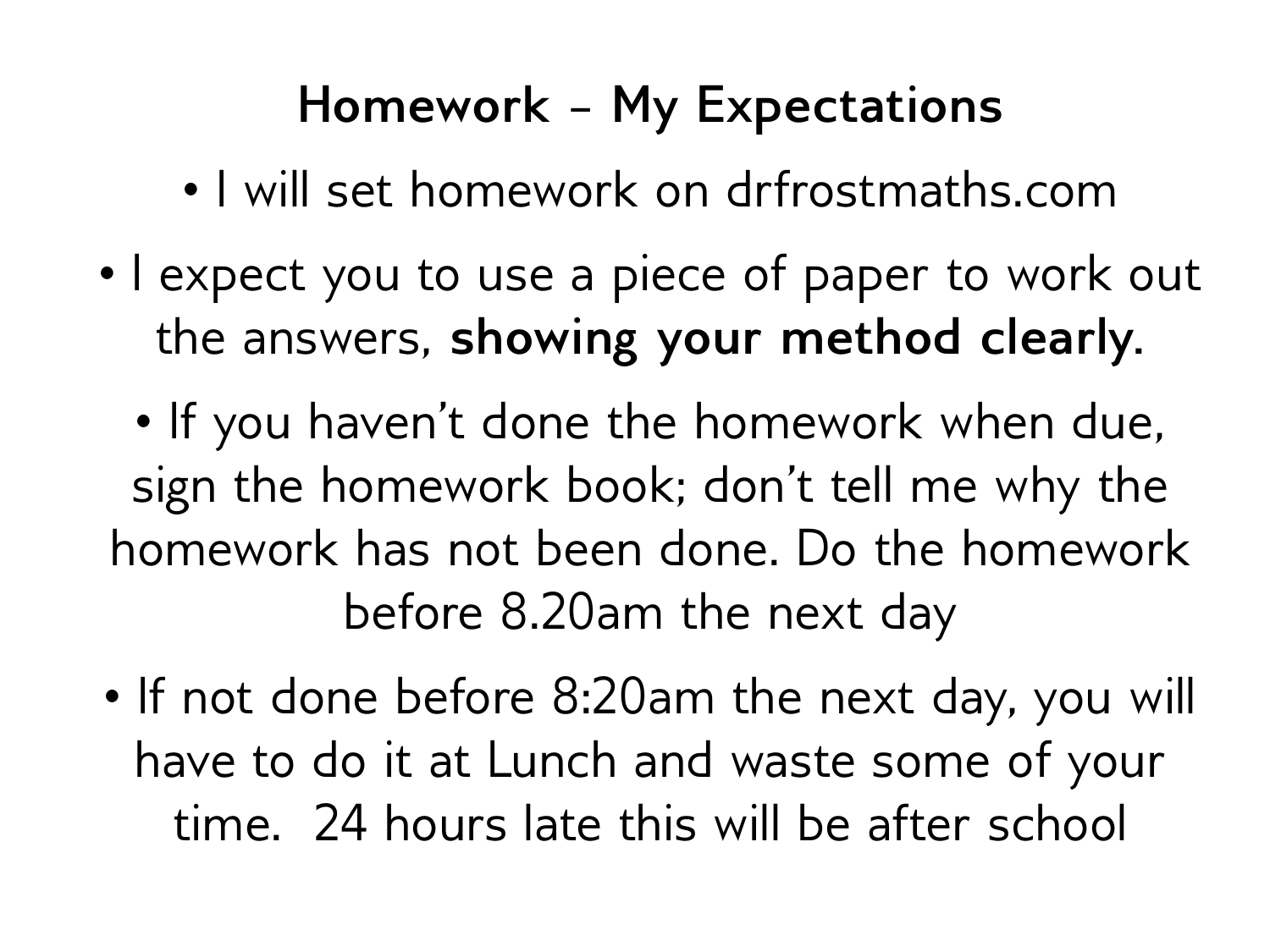

Homework – My Expectations

• I will set homework on drfrostmaths.com

• I expect you to use a piece of paper to work out the answers, showing your method clearly.

• If you haven’t done the homework when due, sign the homework book; don’t tell me why the homework has not been done. Do the homework before 8.20am the next day

• If not done before 8:20am the next day, you will have to do it at Lunch and waste some of your time.  24 hours late this will be after school